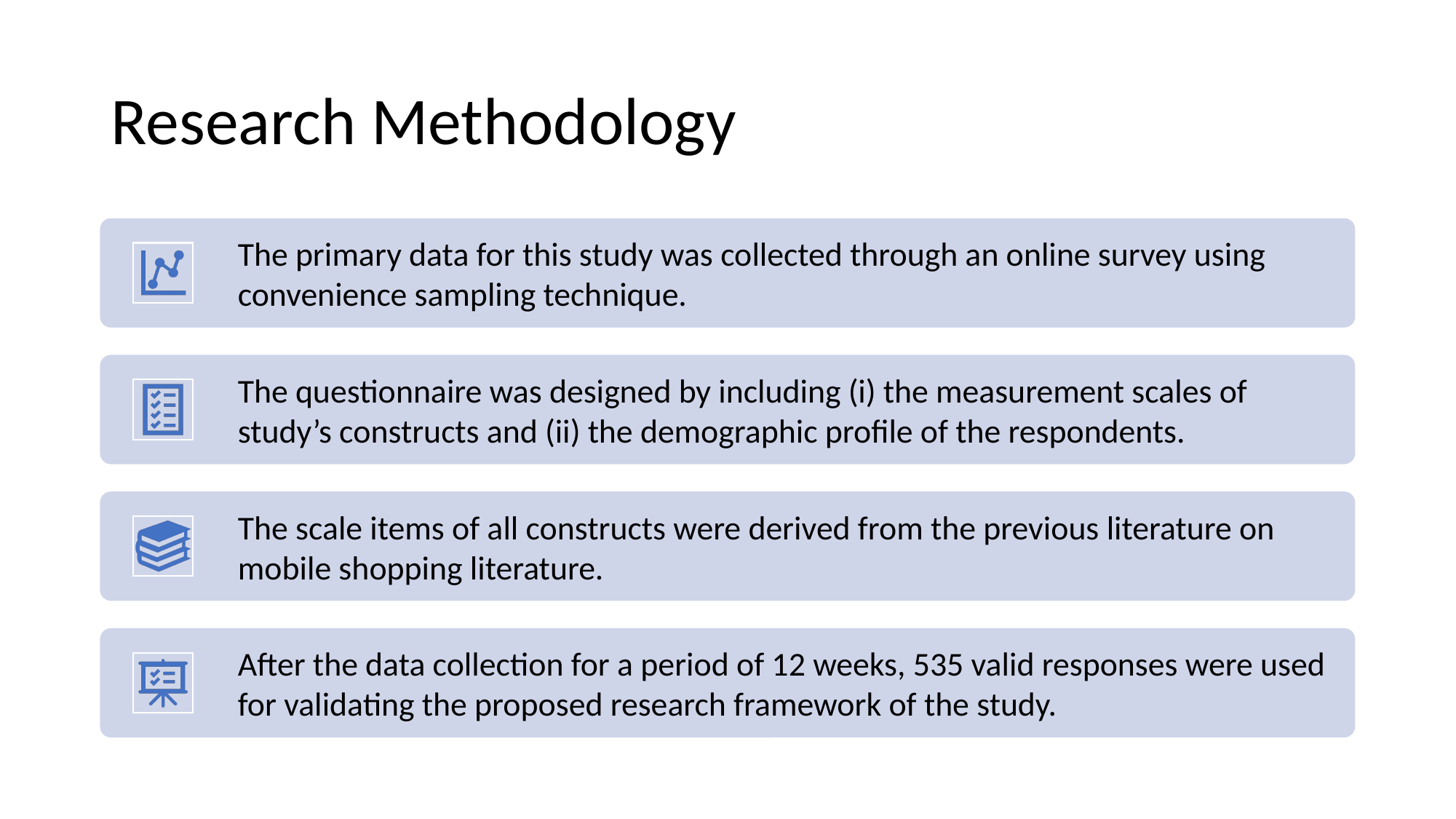

# Research Methodology
The primary data for this study was collected through an online survey using convenience sampling technique.
The questionnaire was designed by including (i) the measurement scales of study’s constructs and (ii) the demographic profile of the respondents.
The scale items of all constructs were derived from the previous literature on mobile shopping literature.
After the data collection for a period of 12 weeks, 535 valid responses were used for validating the proposed research framework of the study.